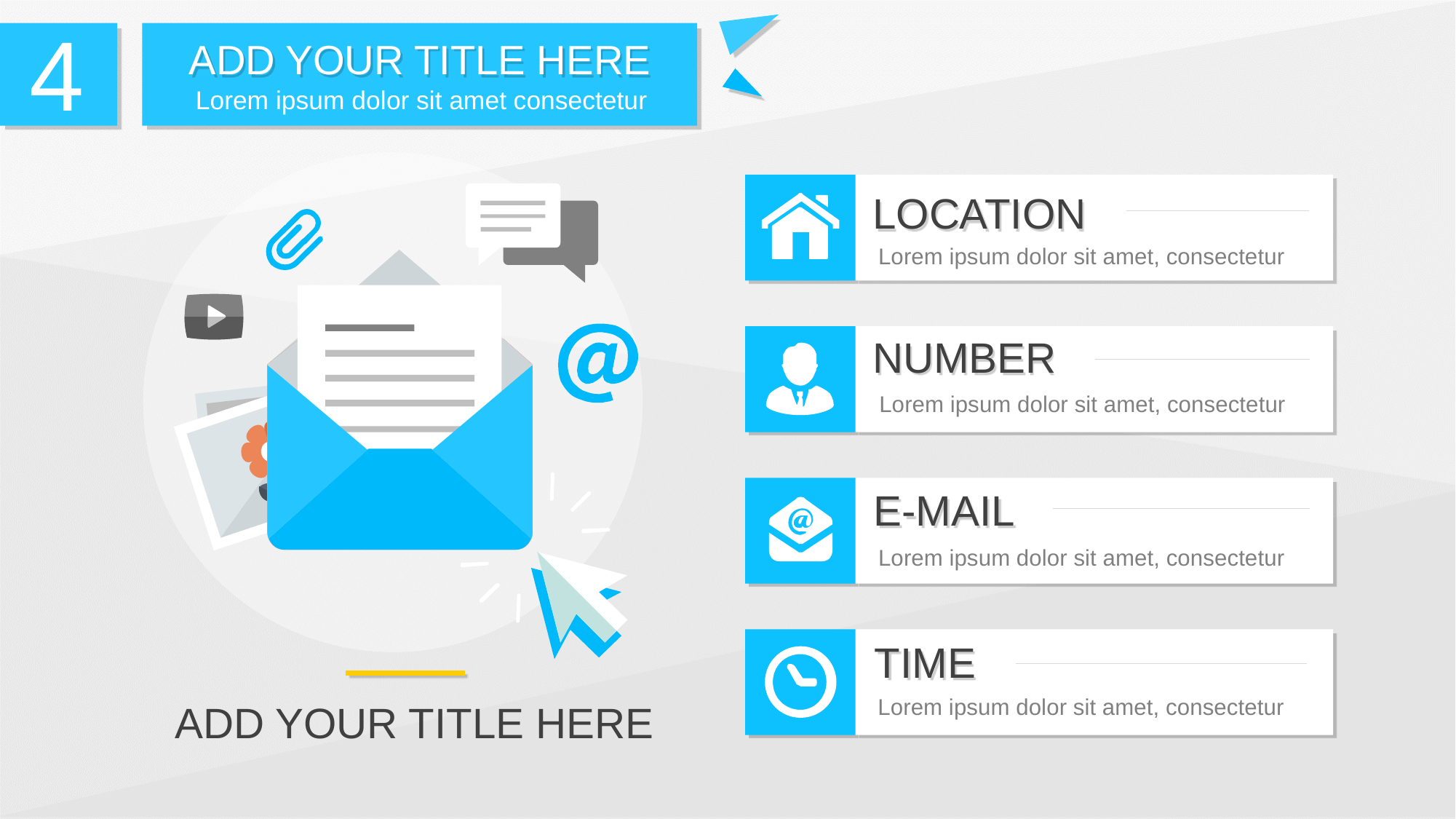

4

ADD YOUR TITLE HERE

Lorem ipsum dolor sit amet consectetur

LOCATION

Lorem ipsum dolor sit amet, consectetur
NUMBER

Lorem ipsum dolor sit amet, consectetur

E-MAIL

Lorem ipsum dolor sit amet, consectetur

TIME

Lorem ipsum dolor sit amet, consectetur
ADD YOUR TITLE HERE